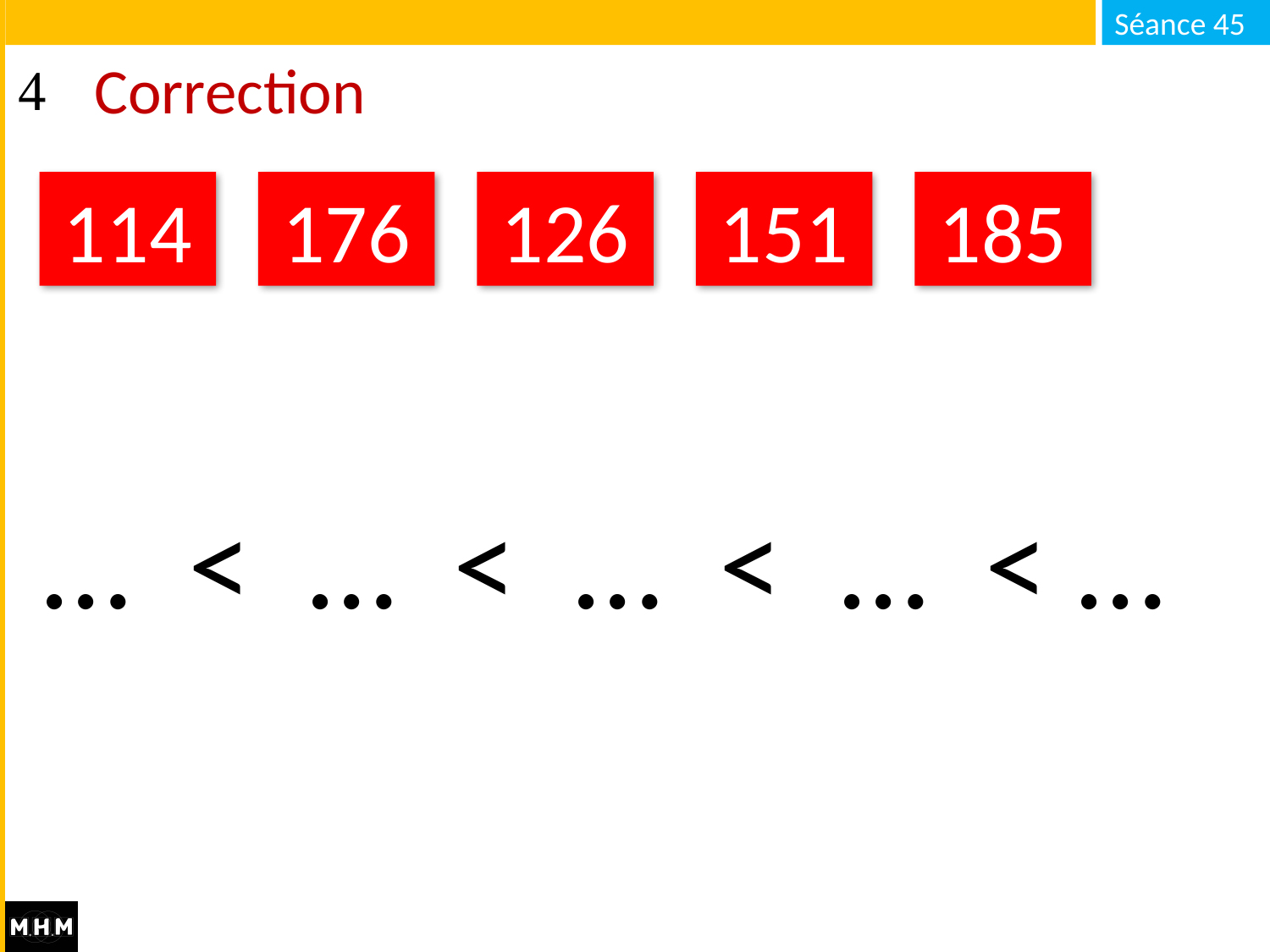

# Correction
151
185
126
176
114
…  <  …  <  …  <  …  < …